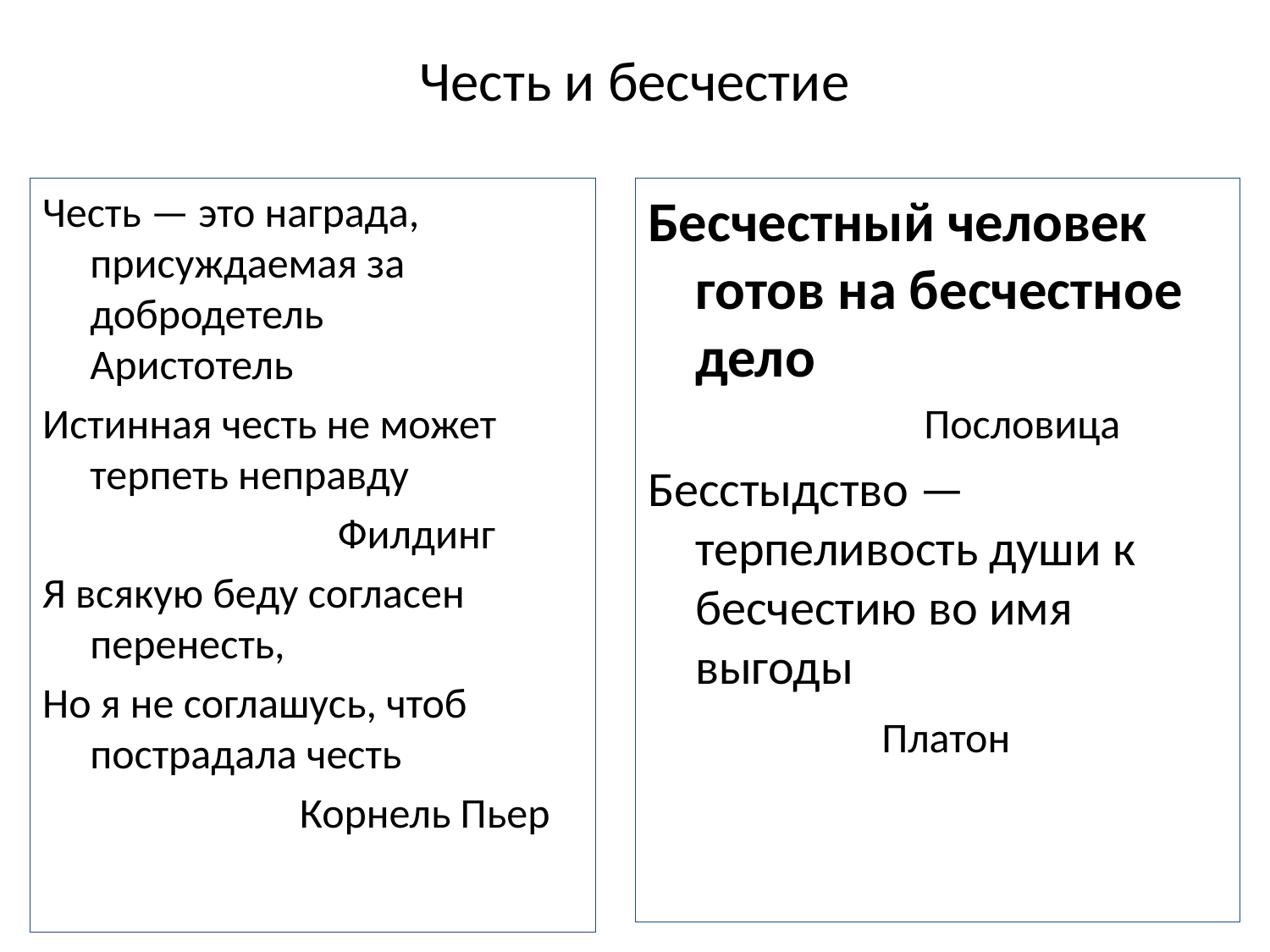

# Честь и бесчестие
Честь — это награда, присуждаемая за добродетель              Аристотель
Истинная честь не может терпеть неправду
                               Филдинг
Я всякую беду согласен перенесть,
Но я не соглашусь, чтоб пострадала честь
                           Корнель Пьер
Бесчестный человек готов на бесчестное дело
                             Пословица
Бесстыдство — терпеливость души к бесчестию во имя выгоды
                     Платон